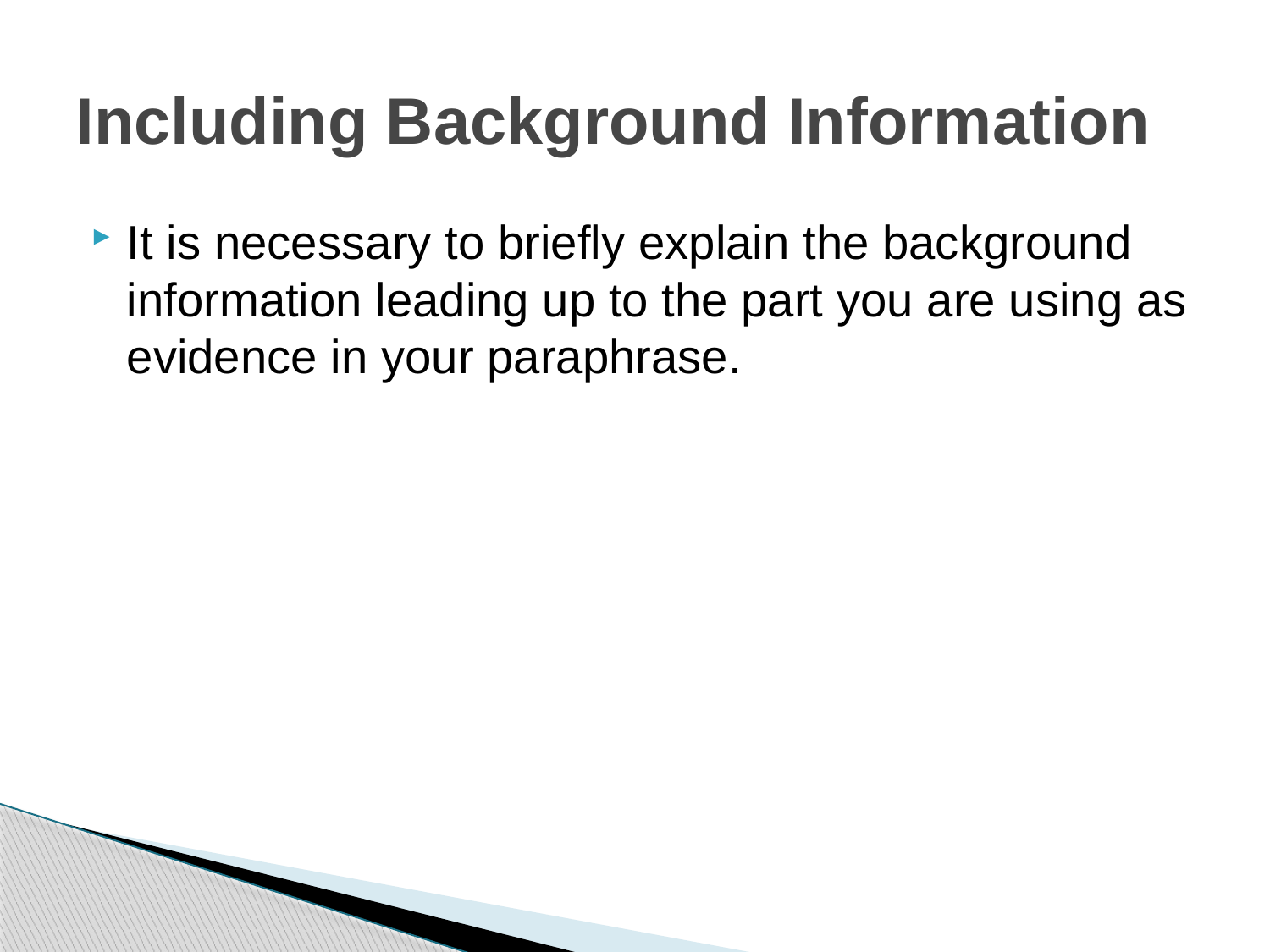

# Including Background Information
It is necessary to briefly explain the background information leading up to the part you are using as evidence in your paraphrase.